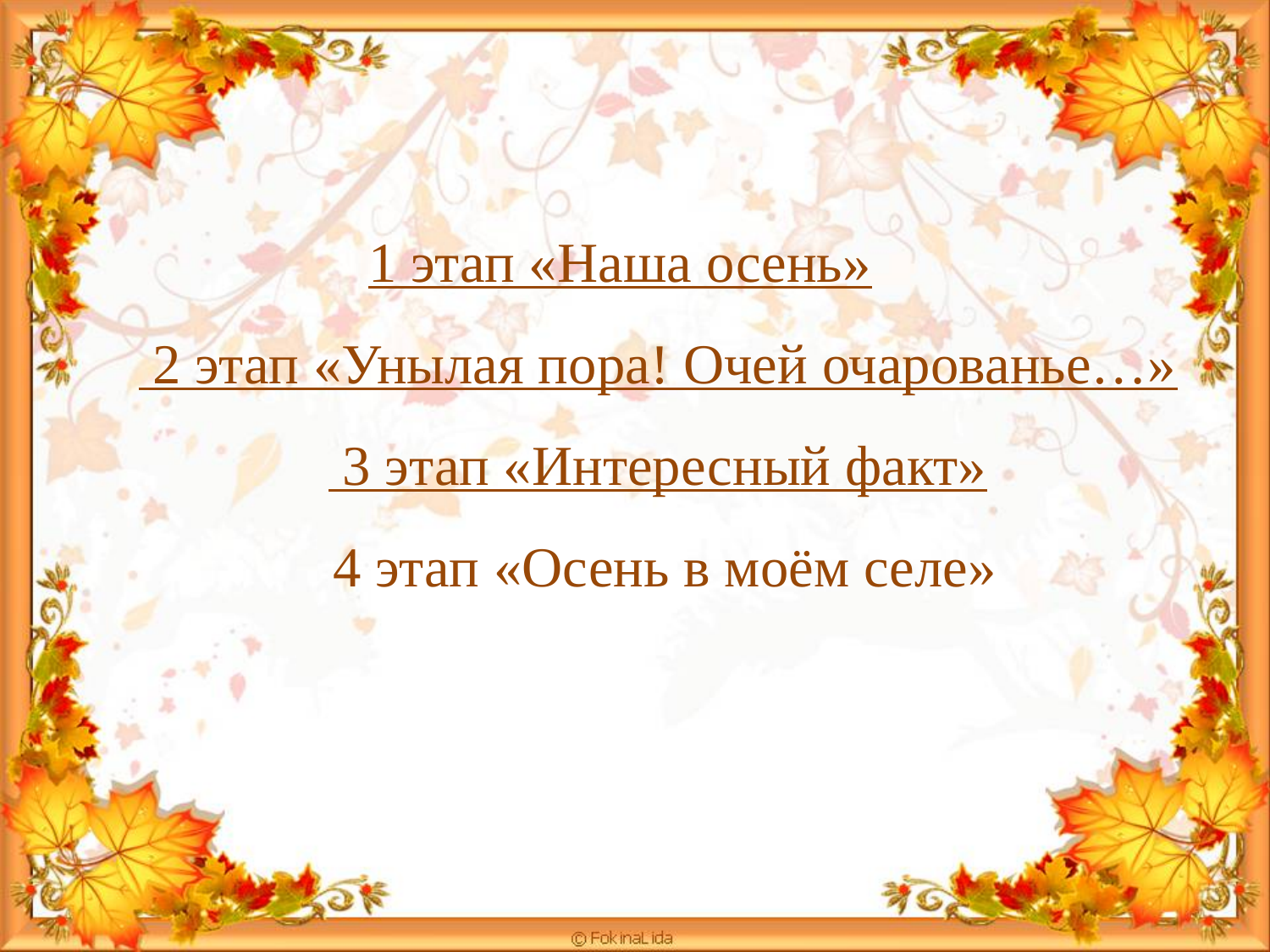

# 1 этап «Наша осень» 2 этап «Унылая пора! Очей очарованье…» 3 этап «Интересный факт» 4 этап «Осень в моём селе»